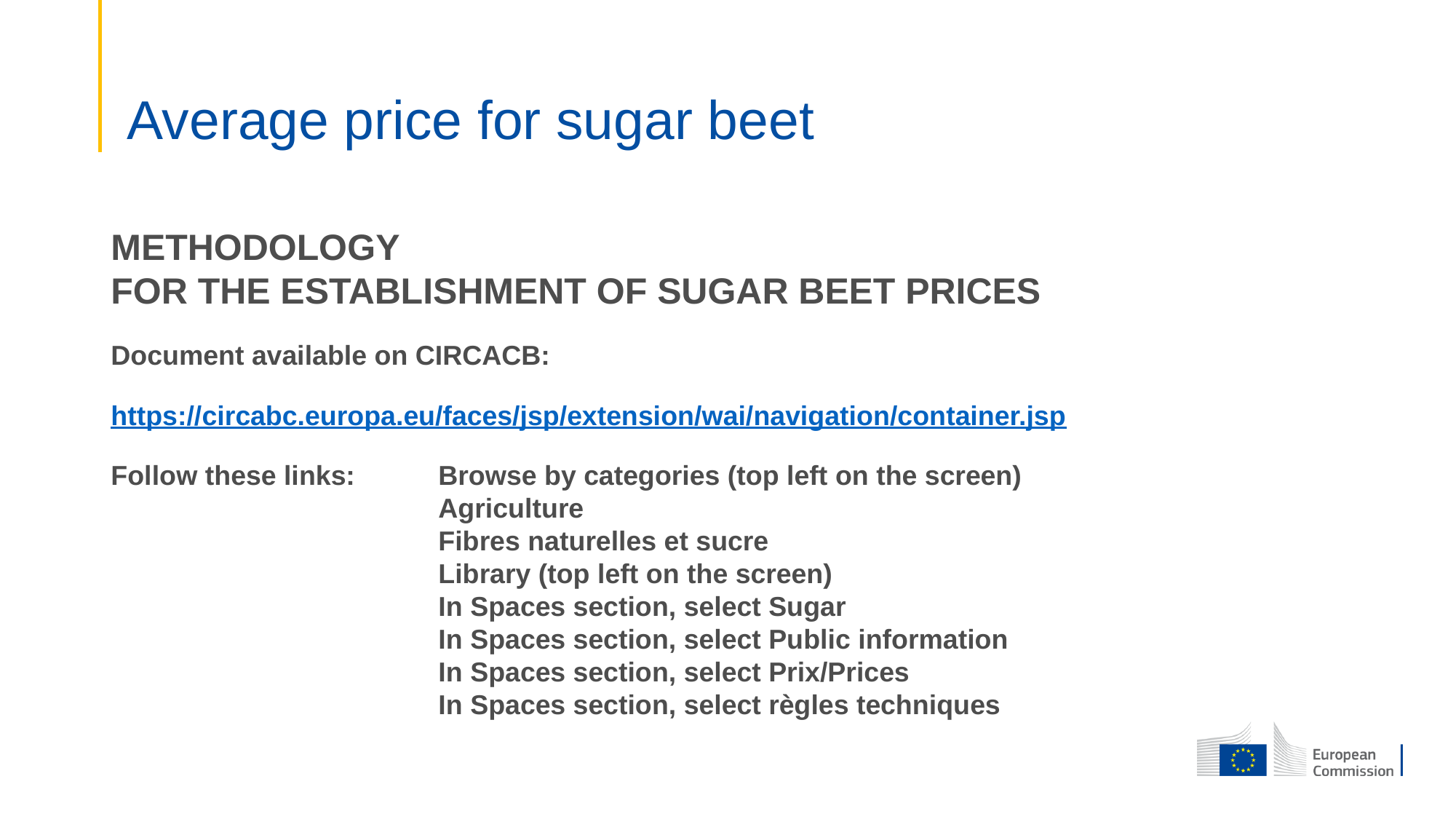

# Average price for sugar beet
METHODOLOGY
FOR THE ESTABLISHMENT OF SUGAR BEET PRICES
Document available on CIRCACB:
https://circabc.europa.eu/faces/jsp/extension/wai/navigation/container.jsp
Follow these links:	Browse by categories (top left on the screen)
			Agriculture
			Fibres naturelles et sucre
			Library (top left on the screen)
			In Spaces section, select Sugar
			In Spaces section, select Public information
			In Spaces section, select Prix/Prices
			In Spaces section, select règles techniques